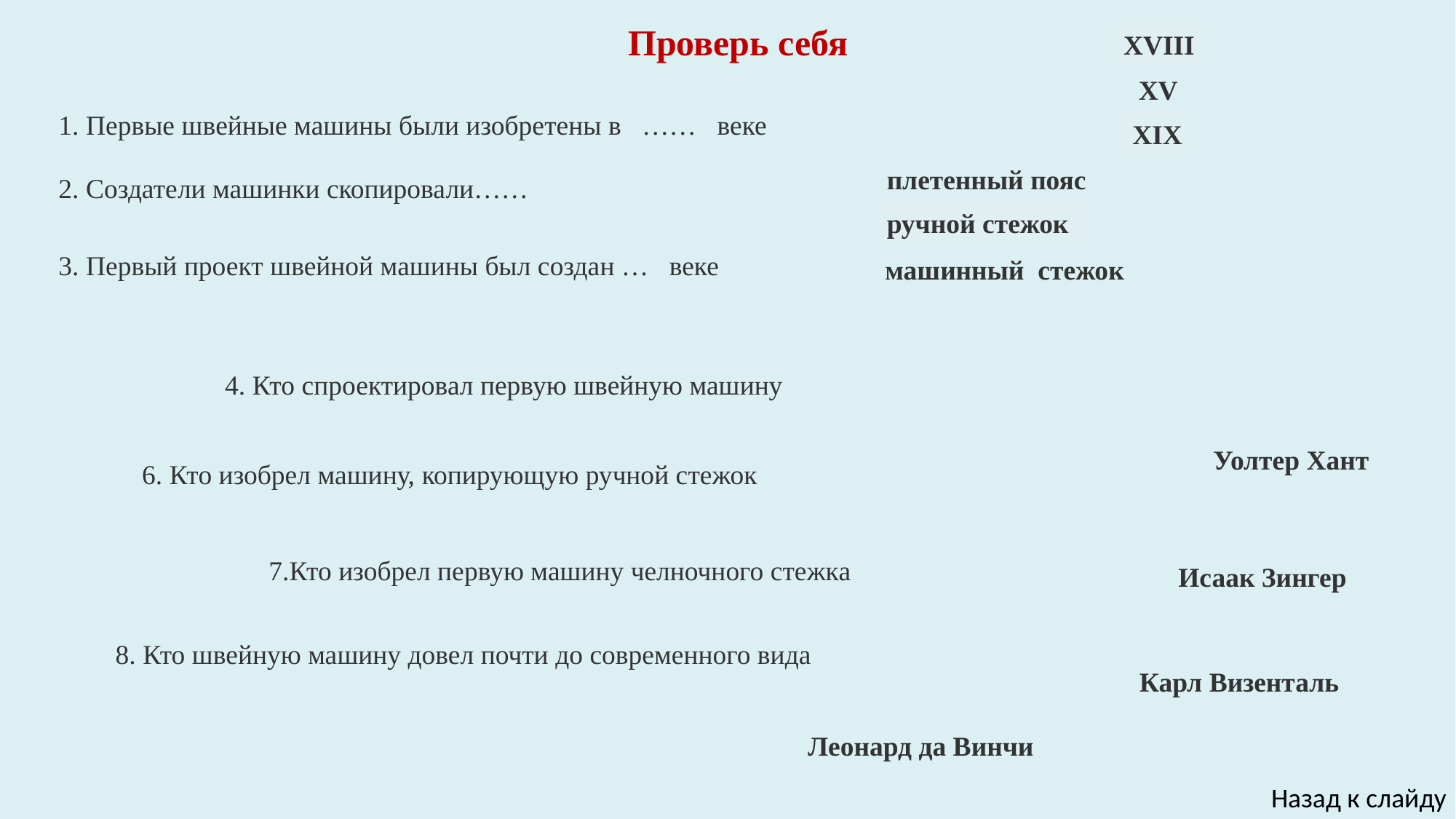

Проверь себя
XVIII
XV
1. Первые швейные машины были изобретены в   ……   веке
XIX
плетенный пояс
2. Создатели машинки скопировали……
ручной стежок
3. Первый проект швейной машины был создан …   веке
машинный  стежок
4. Кто спроектировал первую швейную машину
Уолтер Хант
6. Кто изобрел машину, копирующую ручной стежок
7.Кто изобрел первую машину челночного стежка
Исаак Зингер
8. Кто швейную машину довел почти до современного вида
Карл Визенталь
Леонард да Винчи
Назад к слайду